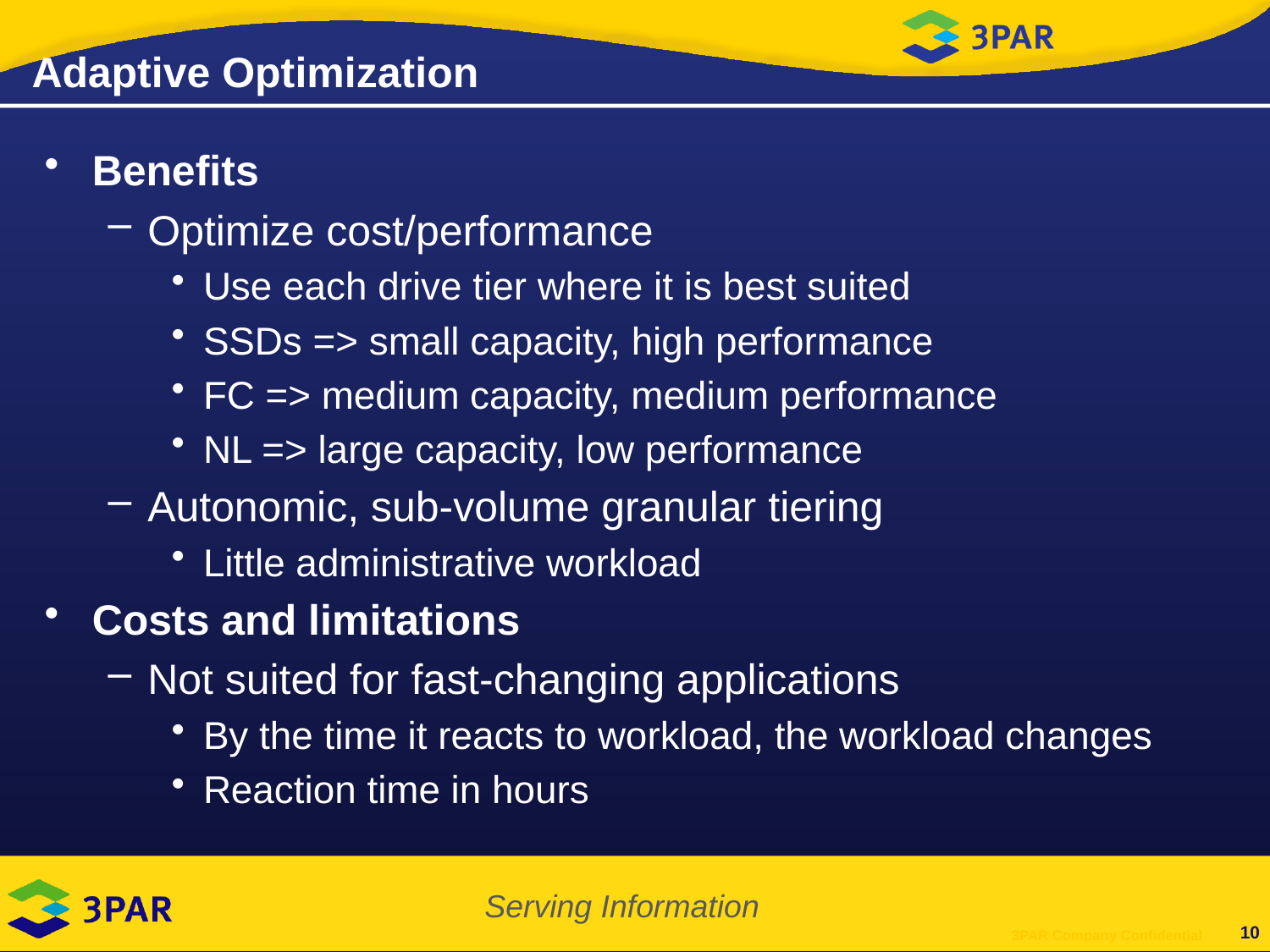

Adaptive Optimization
Benefits
Optimize cost/performance
Use each drive tier where it is best suited
SSDs => small capacity, high performance
FC => medium capacity, medium performance
NL => large capacity, low performance
Autonomic, sub-volume granular tiering
Little administrative workload
Costs and limitations
Not suited for fast-changing applications
By the time it reacts to workload, the workload changes
Reaction time in hours
10
3PAR Company Confidential